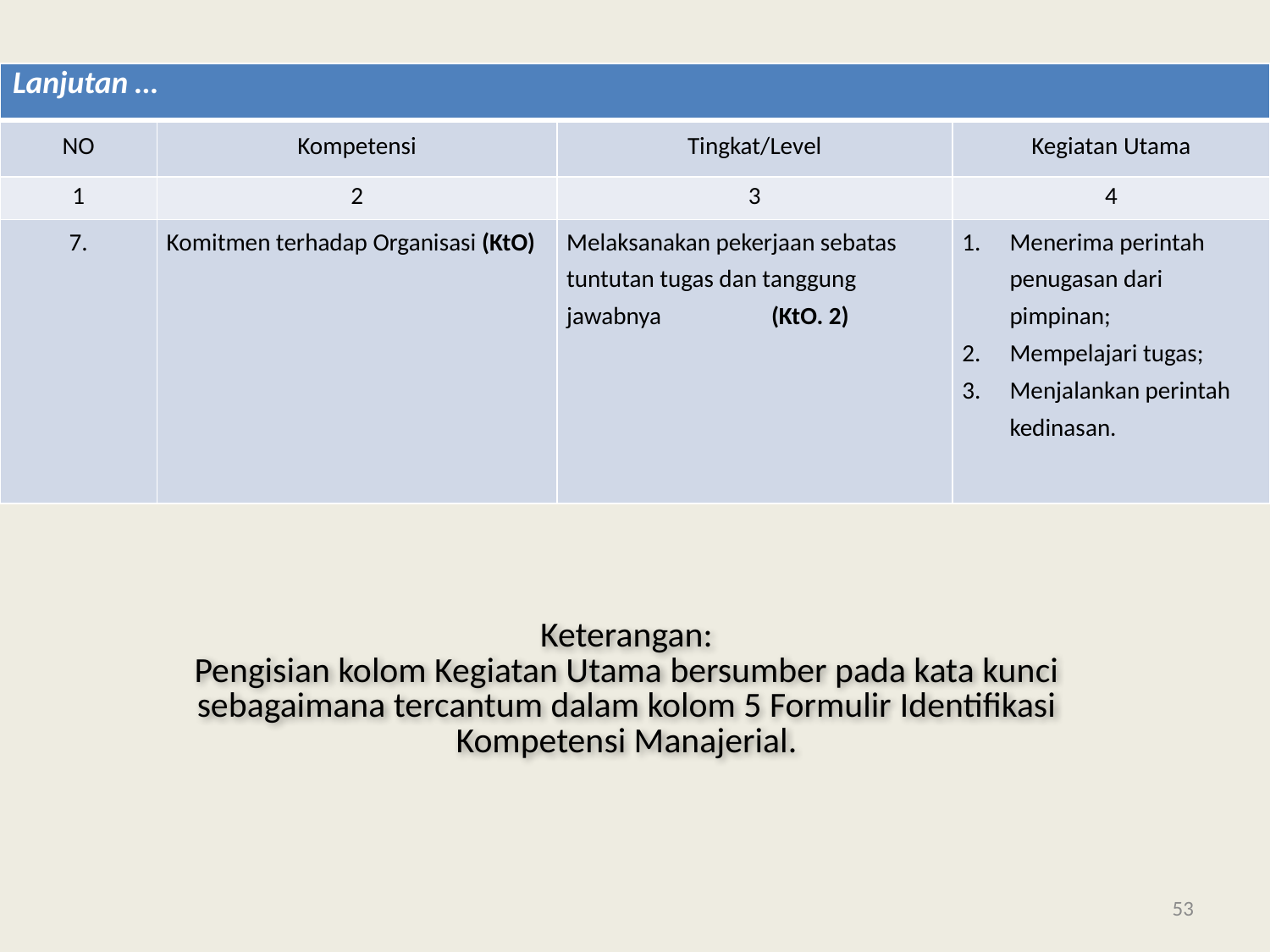

| Lanjutan … |  |  |  |
| --- | --- | --- | --- |
| NO | Kompetensi | Tingkat/Level | Kegiatan Utama |
| 1 | 2 | 3 | 4 |
| 7. | Komitmen terhadap Organisasi (KtO) | Melaksanakan pekerjaan sebatas tuntutan tugas dan tanggung jawabnya (KtO. 2) | Menerima perintah penugasan dari pimpinan; Mempelajari tugas; Menjalankan perintah kedinasan. |
# Keterangan: Pengisian kolom Kegiatan Utama bersumber pada kata kunci sebagaimana tercantum dalam kolom 5 Formulir Identifikasi Kompetensi Manajerial.
53